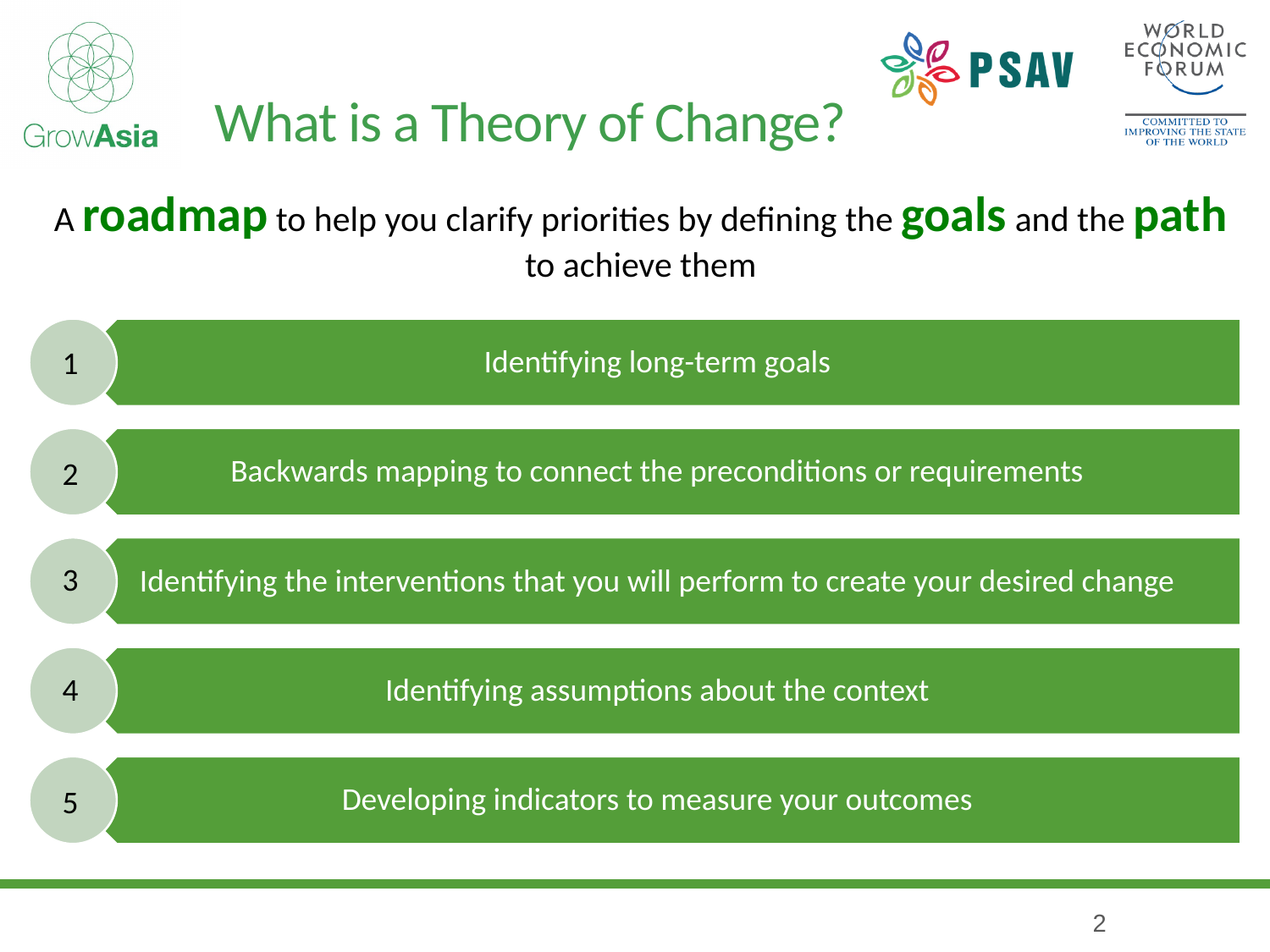

# What is a Theory of Change?
A roadmap to help you clarify priorities by defining the goals and the path to achieve them

Identifying long-term goals
Backwards mapping to connect the preconditions or requirements
Identifying the interventions that you will perform to create your desired change
Identifying assumptions about the context
Developing indicators to measure your outcomes
1
2
3
4
5
2